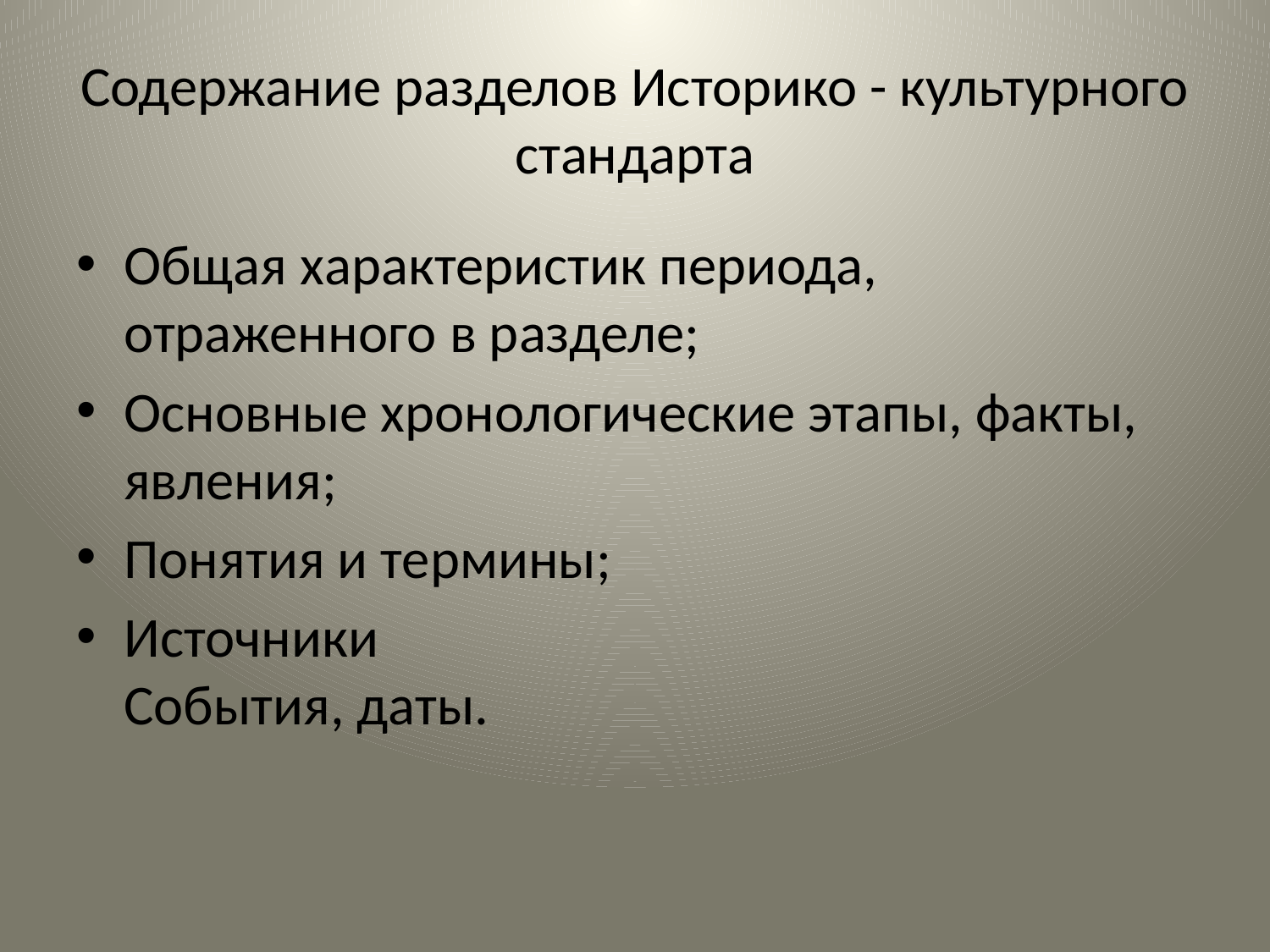

# Содержание разделов Историко - культурного стандарта
Общая характеристик периода, отраженного в разделе;
Основные хронологические этапы, факты, явления;
Понятия и термины;
Источники
События, даты.